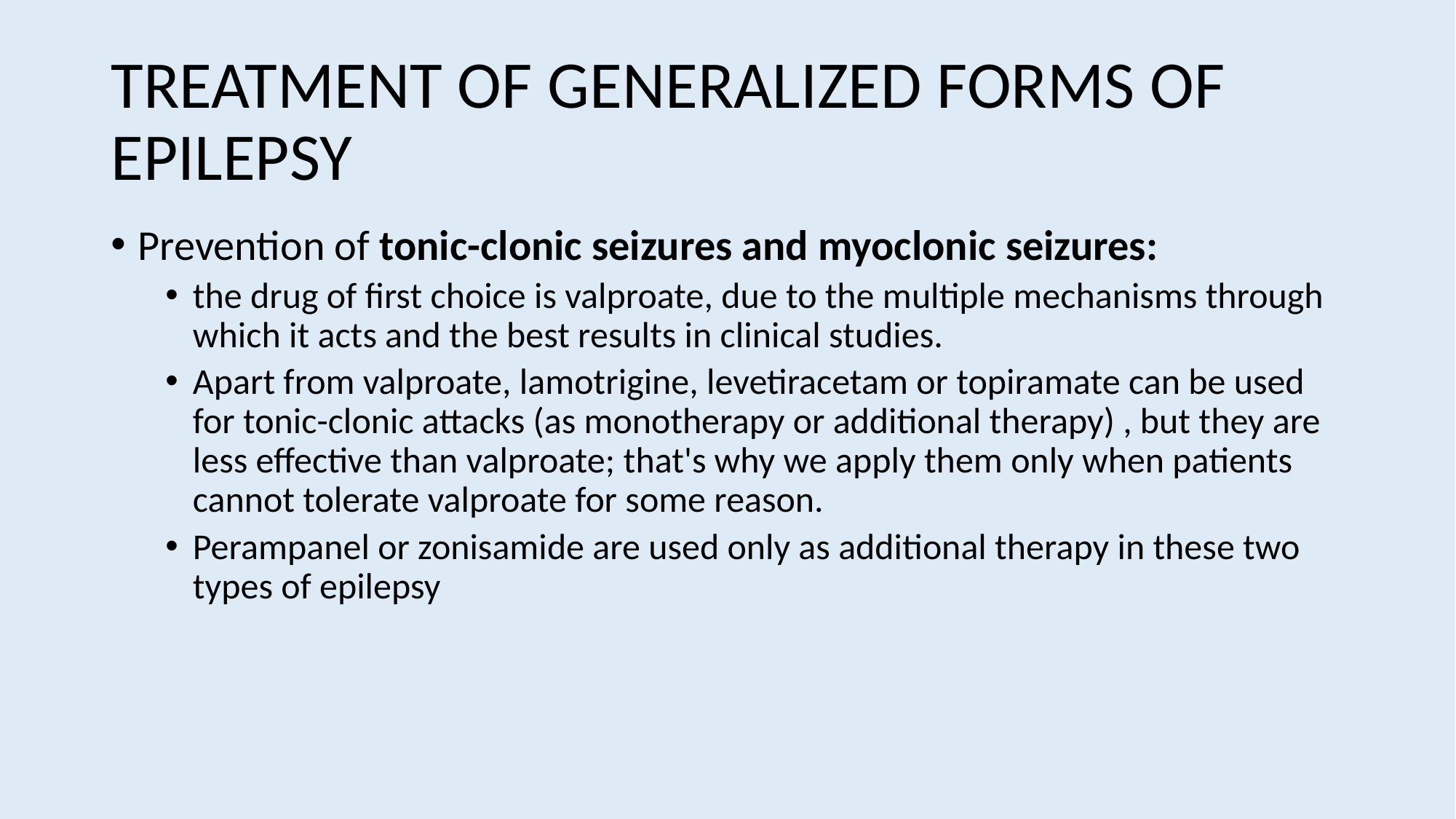

# TREATMENT OF GENERALIZED FORMS OF EPILEPSY
Prevention of tonic-clonic seizures and myoclonic seizures:
the drug of first choice is valproate, due to the multiple mechanisms through which it acts and the best results in clinical studies.
Apart from valproate, lamotrigine, levetiracetam or topiramate can be used for tonic-clonic attacks (as monotherapy or additional therapy) , but they are less effective than valproate; that's why we apply them only when patients cannot tolerate valproate for some reason.
Perampanel or zonisamide are used only as additional therapy in these two types of epilepsy